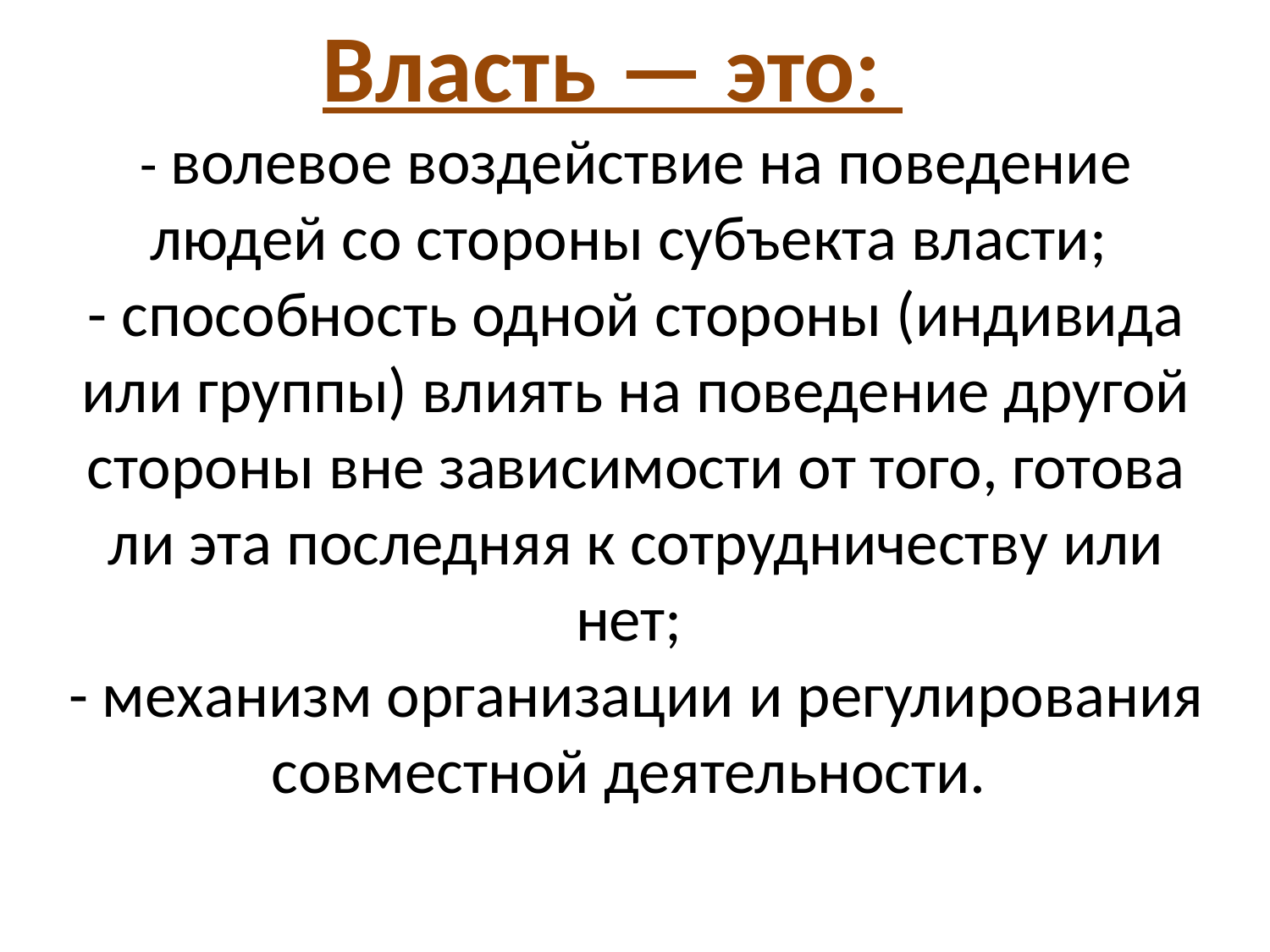

Власть — это: 
- волевое воздействие на поведение людей со стороны субъекта власти; 
- способность одной стороны (индивида или группы) влиять на поведение другой стороны вне зависимости от того, готова ли эта последняя к сотрудничеству или нет; 
- механизм организации и регулирования совместной деятельности.